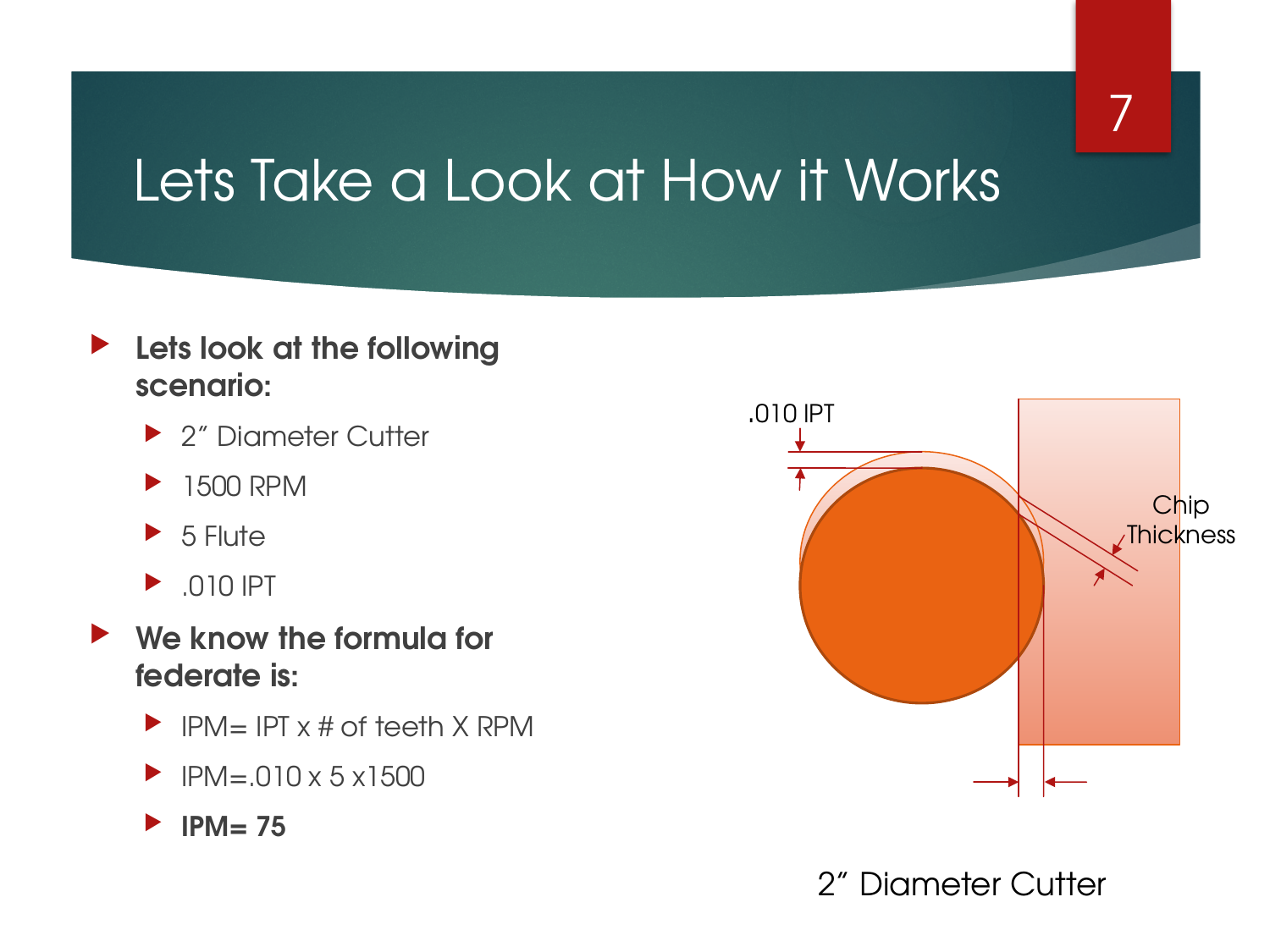

7
# Lets Take a Look at How it Works
Lets look at the following scenario:
2” Diameter Cutter
1500 RPM
5 Flute
.010 IPT
We know the formula for federate is:
IPM= IPT x # of teeth X RPM
IPM=.010 x 5 x1500
IPM= 75

.010 IPT

Chip Thickness
2” Diameter Cutter